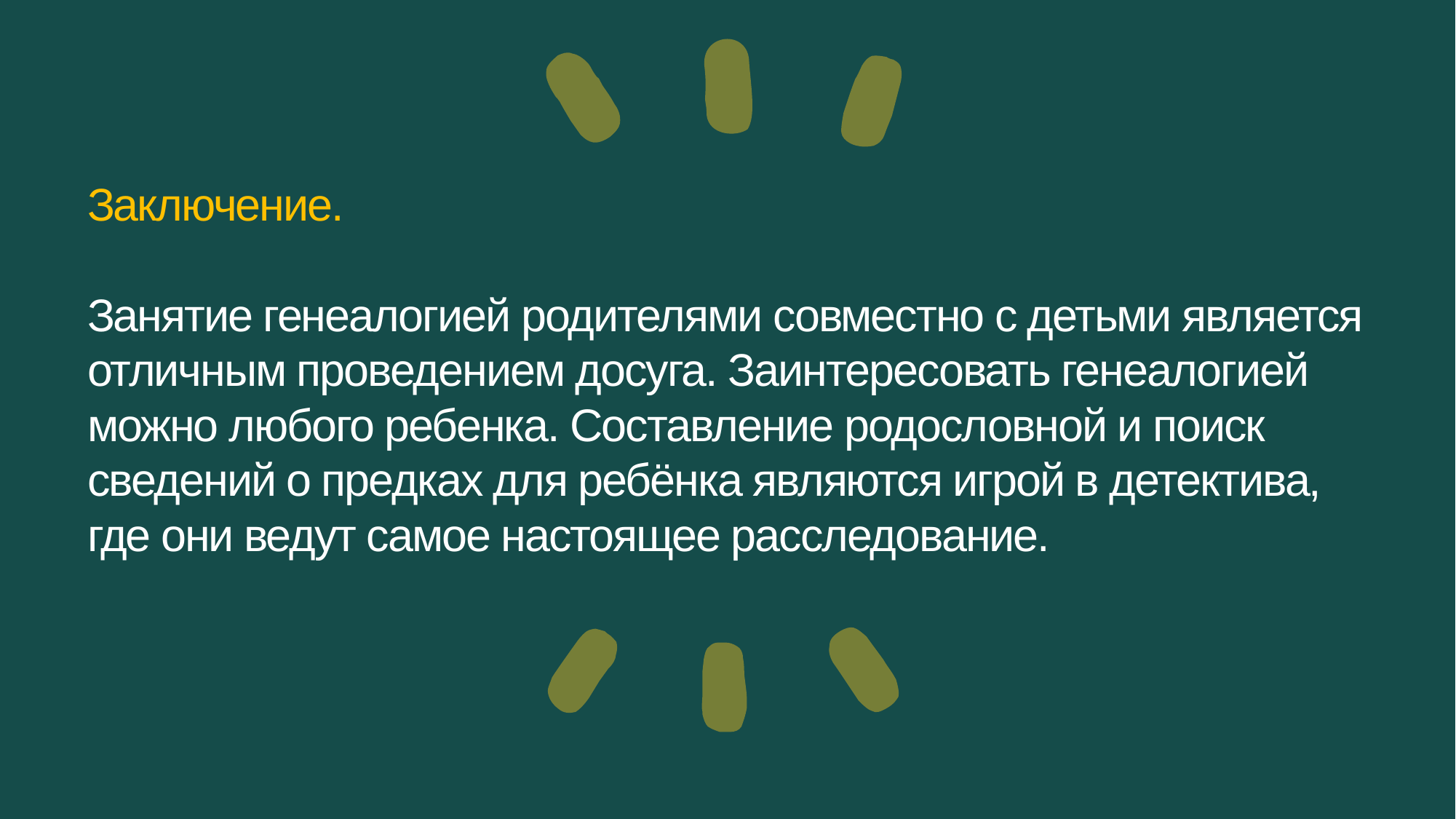

Заключение.

Занятие генеалогией родителями совместно с детьми является отличным проведением досуга. Заинтересовать генеалогией можно любого ребенка. Составление родословной и поиск сведений о предках для ребёнка являются игрой в детектива, где они ведут самое настоящее расследование.